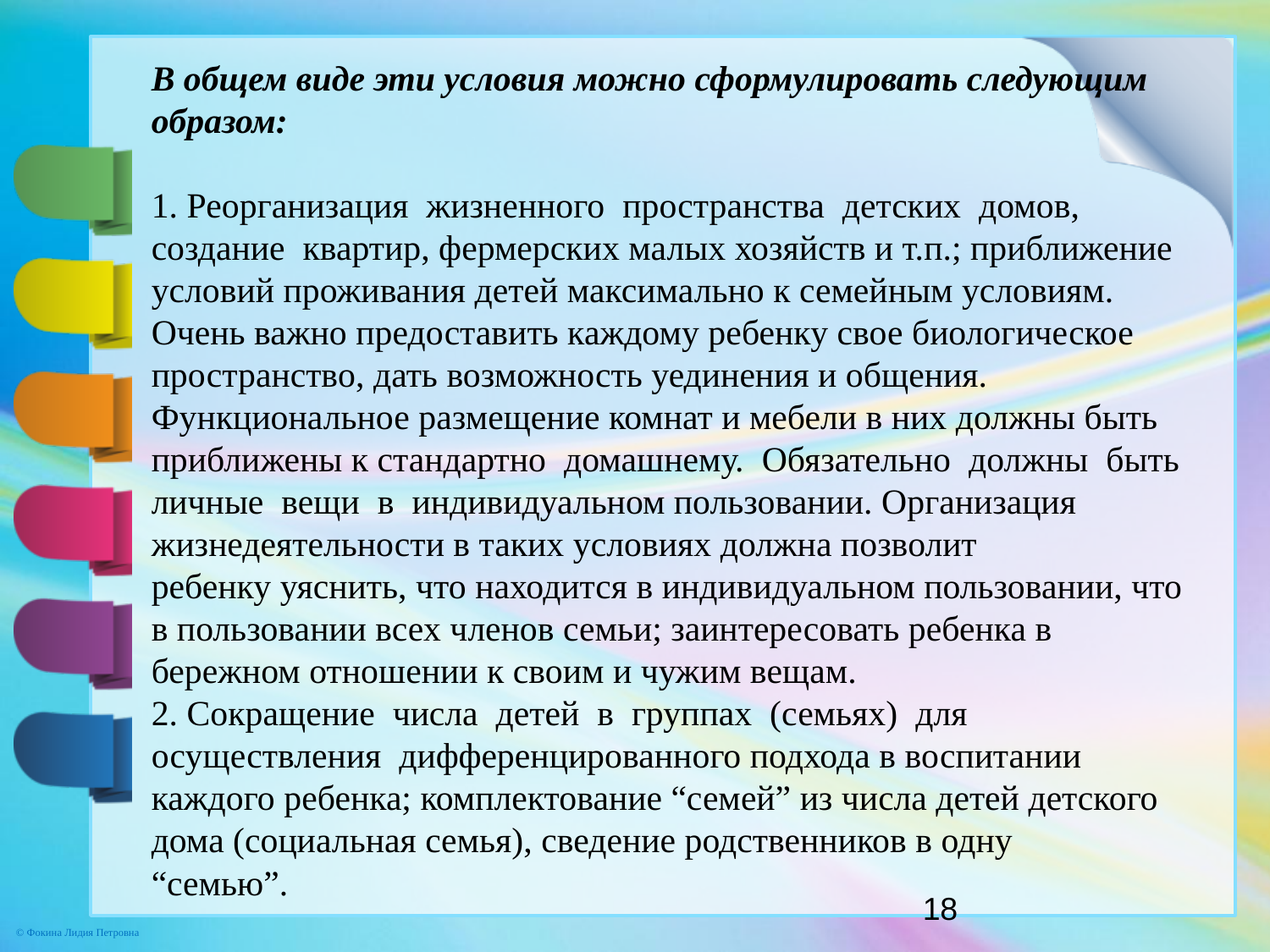

# В общем виде эти условия можно сформулировать следующим образом: 1. Реорганизация  жизненного  пространства  детских  домов,  создание  квартир, фермерских малых хозяйств и т.п.; приближение условий проживания детей максимально к семейным условиям. Очень важно предоставить каждому ребенку свое биологическое пространство, дать возможность уединения и общения. Функциональное размещение комнат и мебели в них должны быть приближены к стандартно  домашнему.  Обязательно  должны  быть  личные  вещи  в  индивидуальном пользовании. Организация жизнедеятельности в таких условиях должна позволит ребенку уяснить, что находится в индивидуальном пользовании, что в пользовании всех членов семьи; заинтересовать ребенка в бережном отношении к своим и чужим вещам. 2. Сокращение  числа  детей  в  группах  (семьях)  для  осуществления  дифференцированного подхода в воспитании каждого ребенка; комплектование “семей” из числа детей детского дома (социальная семья), сведение родственников в одну “семью”.

18